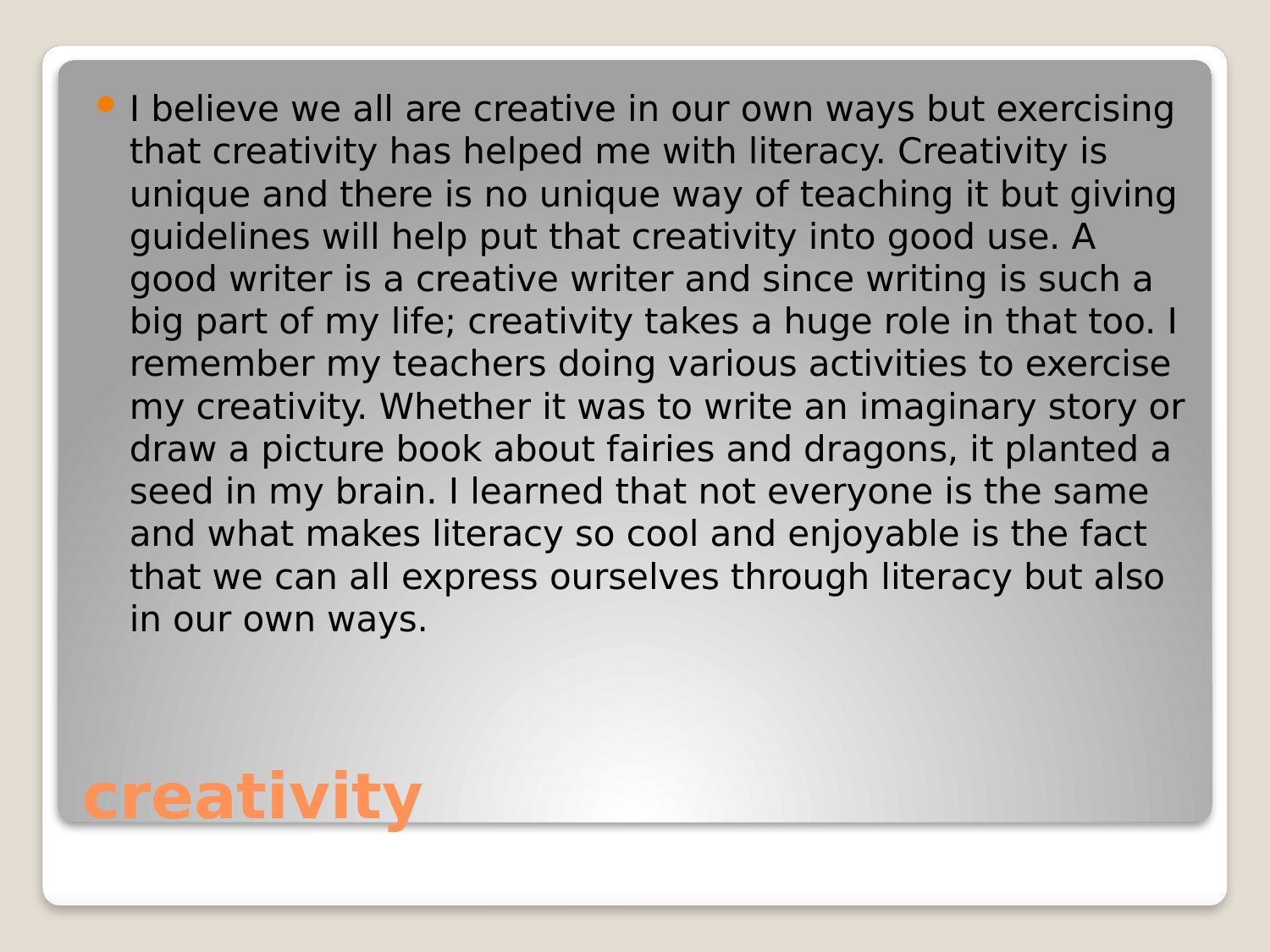

I believe we all are creative in our own ways but exercising that creativity has helped me with literacy. Creativity is unique and there is no unique way of teaching it but giving guidelines will help put that creativity into good use. A good writer is a creative writer and since writing is such a big part of my life; creativity takes a huge role in that too. I remember my teachers doing various activities to exercise my creativity. Whether it was to write an imaginary story or draw a picture book about fairies and dragons, it planted a seed in my brain. I learned that not everyone is the same and what makes literacy so cool and enjoyable is the fact that we can all express ourselves through literacy but also in our own ways.
# creativity